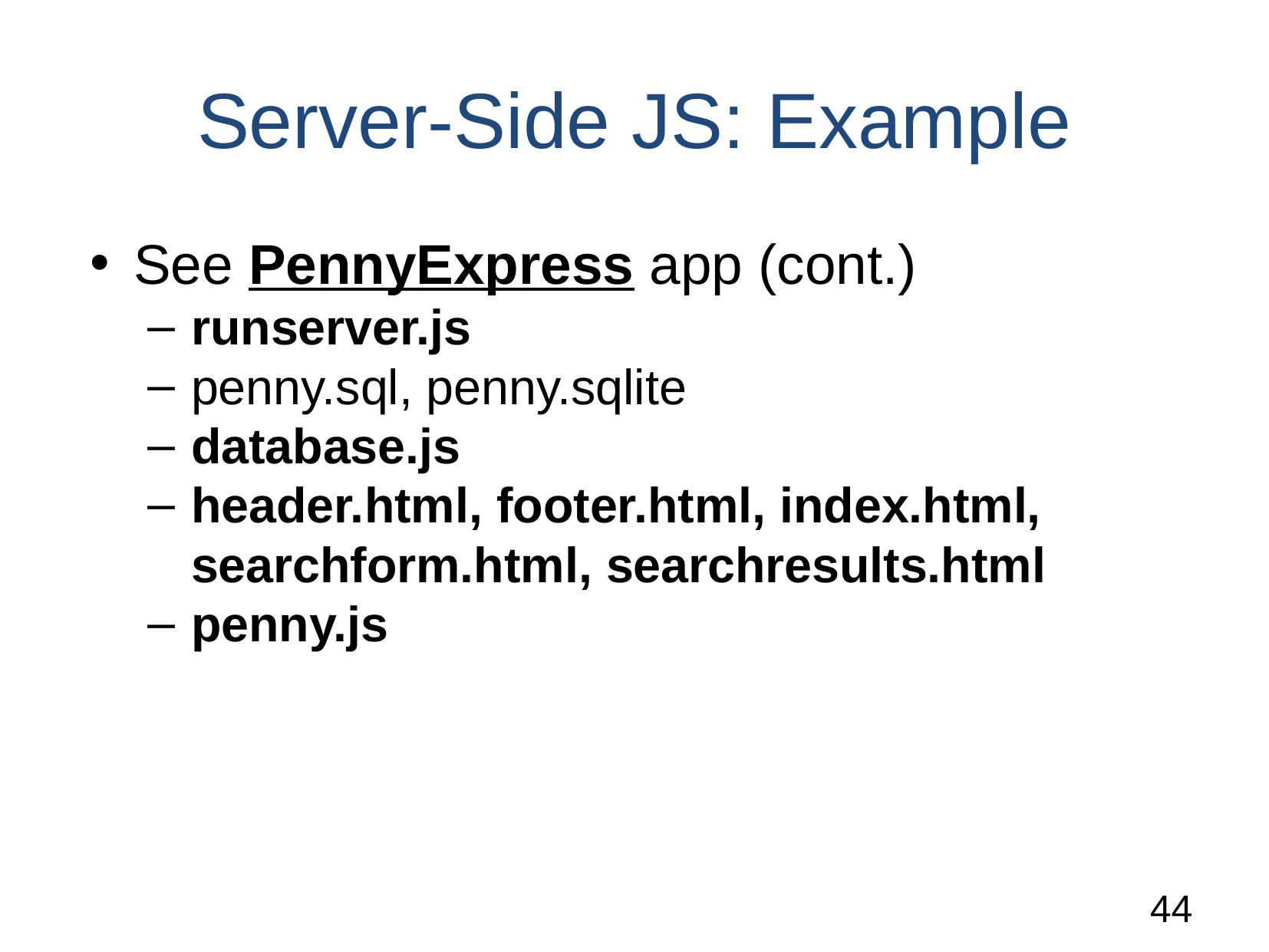

# Server-Side JS: Example
See PennyExpress app (cont.)
runserver.js
penny.sql, penny.sqlite
database.js
header.html, footer.html, index.html, searchform.html, searchresults.html
penny.js

44